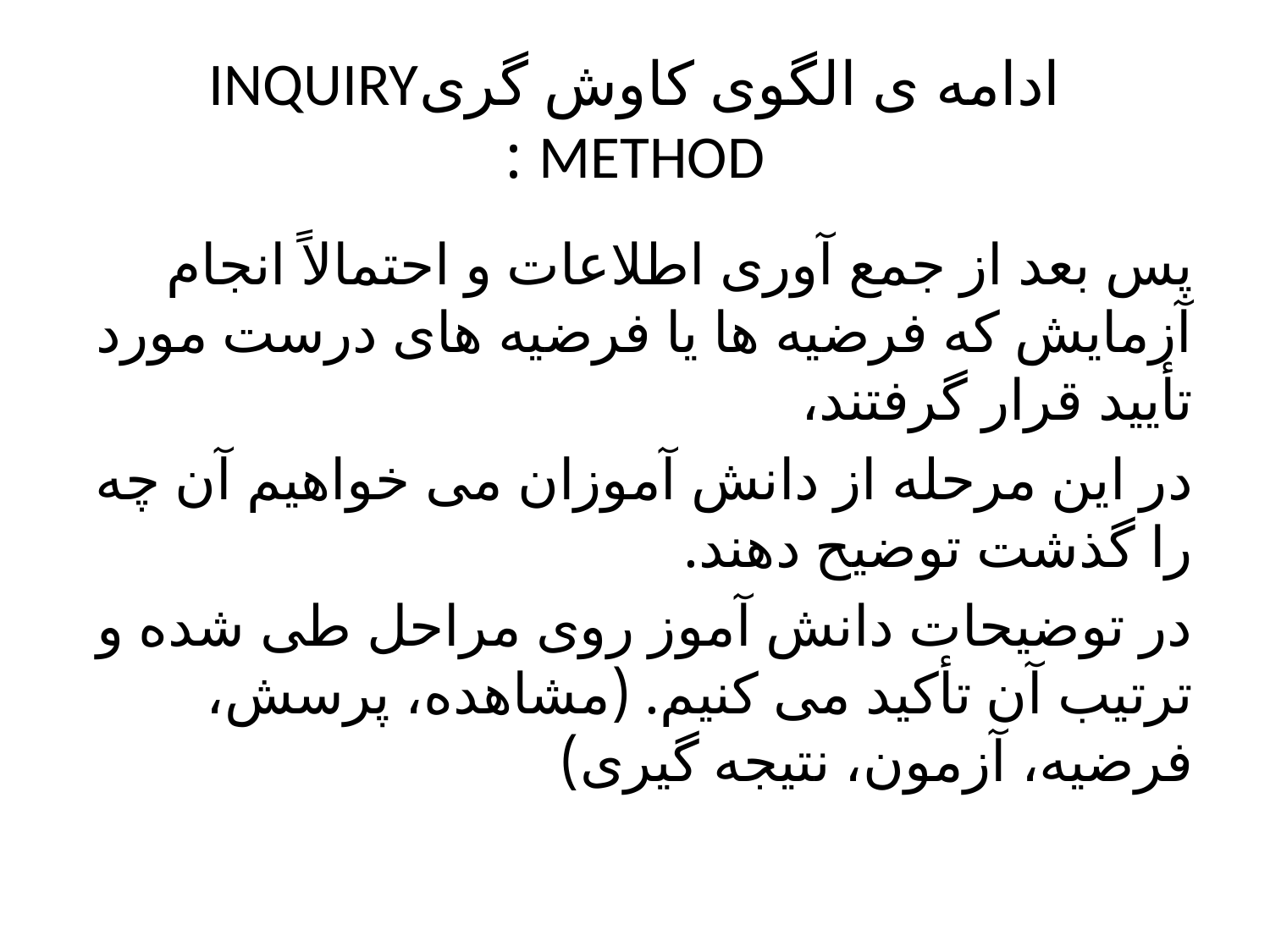

# ادامه ی الگوی کاوش گریINQUIRY METHOD :
پس بعد از جمع آوری اطلاعات و احتمالاً انجام آزمایش که فرضیه ها یا فرضیه های درست مورد تأیید قرار گرفتند،
در این مرحله از دانش آموزان می خواهیم آن چه را گذشت توضیح دهند.
در توضیحات دانش آموز روی مراحل طی شده و ترتیب آن تأکید می کنیم. (مشاهده، پرسش، فرضیه، آزمون، نتیجه گیری)